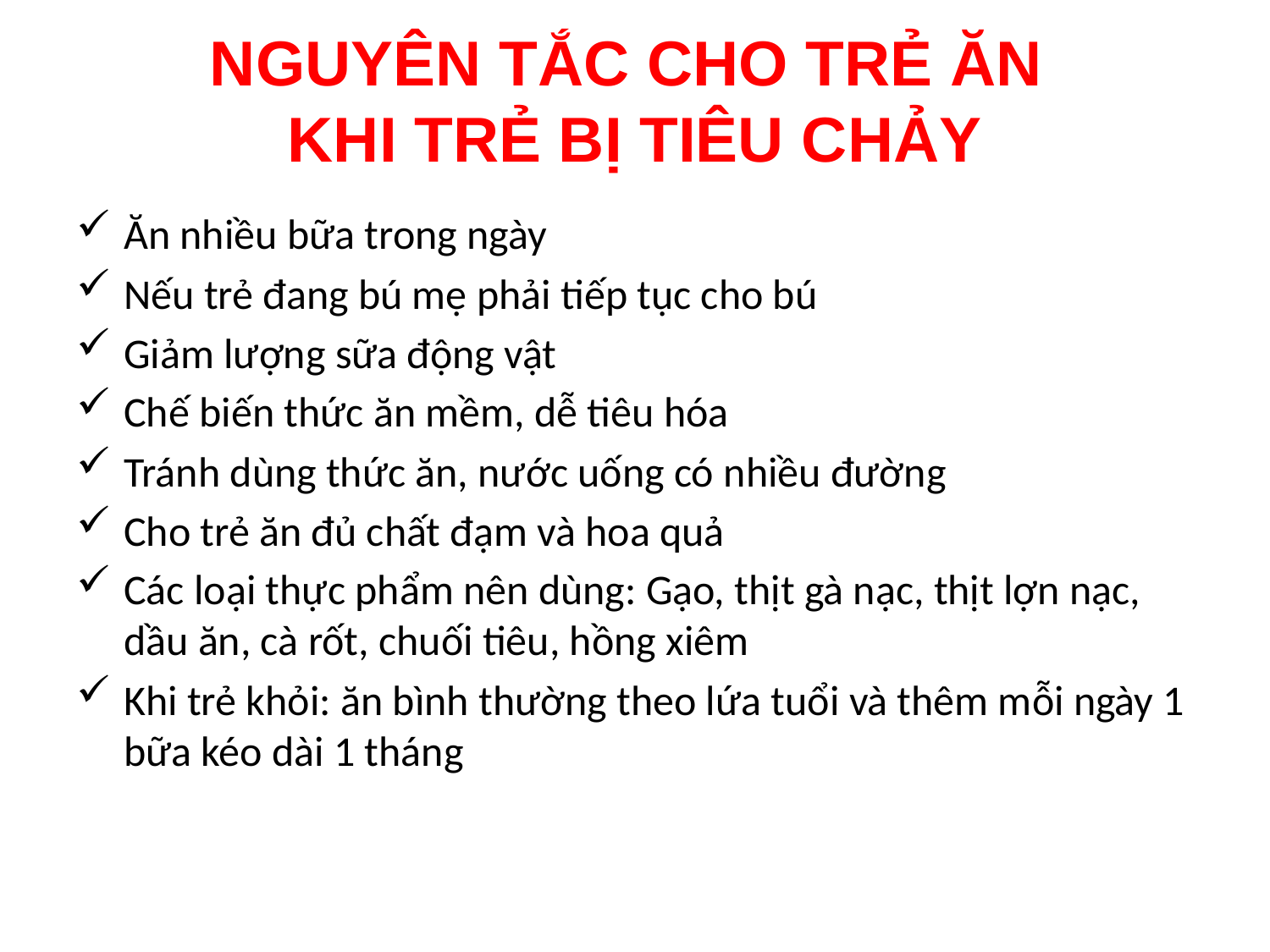

# NGUYÊN TẮC CHO TRẺ ĂN KHI TRẺ BỊ TIÊU CHẢY
Ăn nhiều bữa trong ngày
Nếu trẻ đang bú mẹ phải tiếp tục cho bú
Giảm lượng sữa động vật
Chế biến thức ăn mềm, dễ tiêu hóa
Tránh dùng thức ăn, nước uống có nhiều đường
Cho trẻ ăn đủ chất đạm và hoa quả
Các loại thực phẩm nên dùng: Gạo, thịt gà nạc, thịt lợn nạc, dầu ăn, cà rốt, chuối tiêu, hồng xiêm
Khi trẻ khỏi: ăn bình thường theo lứa tuổi và thêm mỗi ngày 1 bữa kéo dài 1 tháng